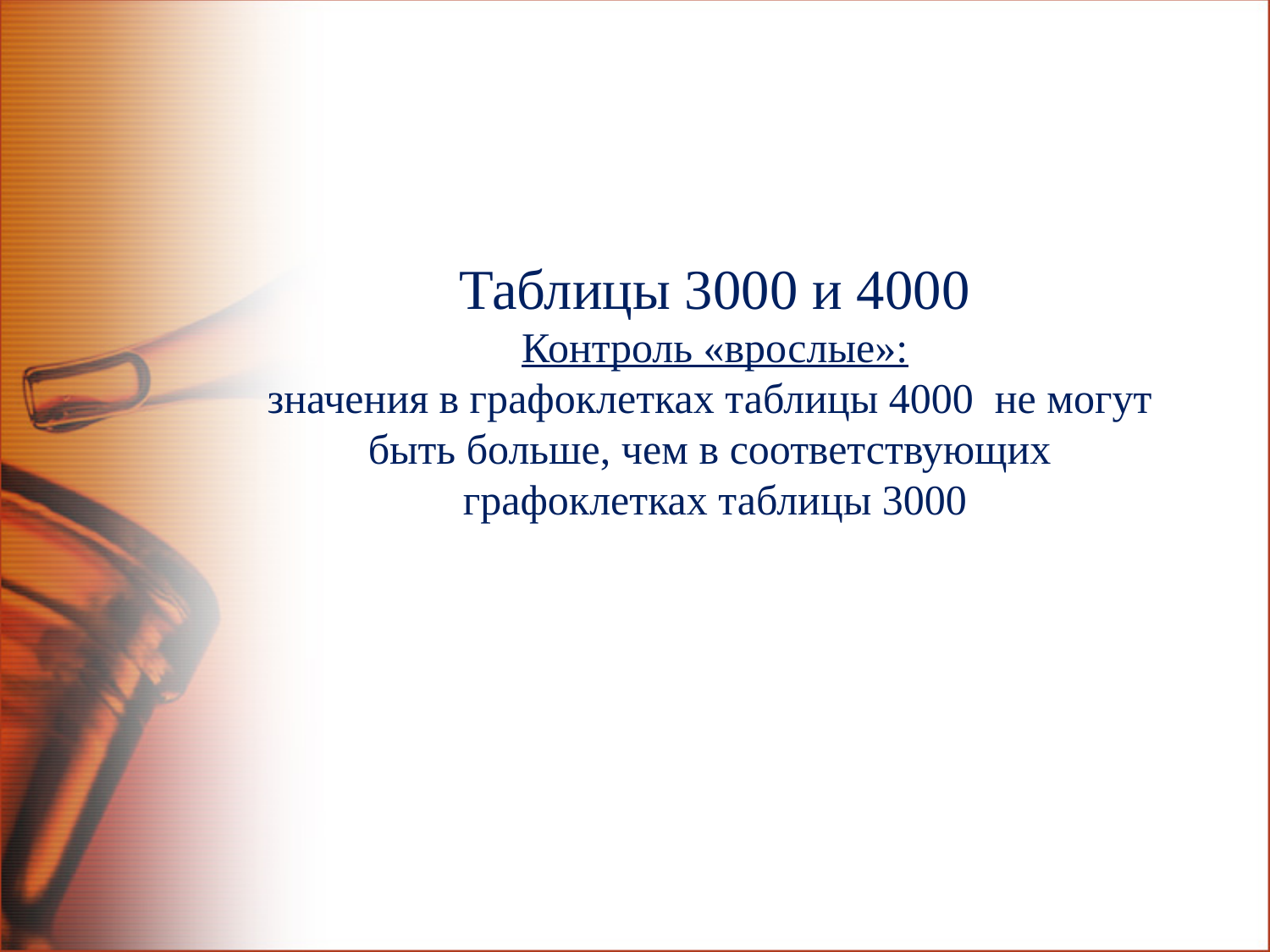

Таблицы 3000 и 4000
Контроль «врослые»:
значения в графоклетках таблицы 4000  не могут
быть больше, чем в соответствующих
графоклетках таблицы 3000